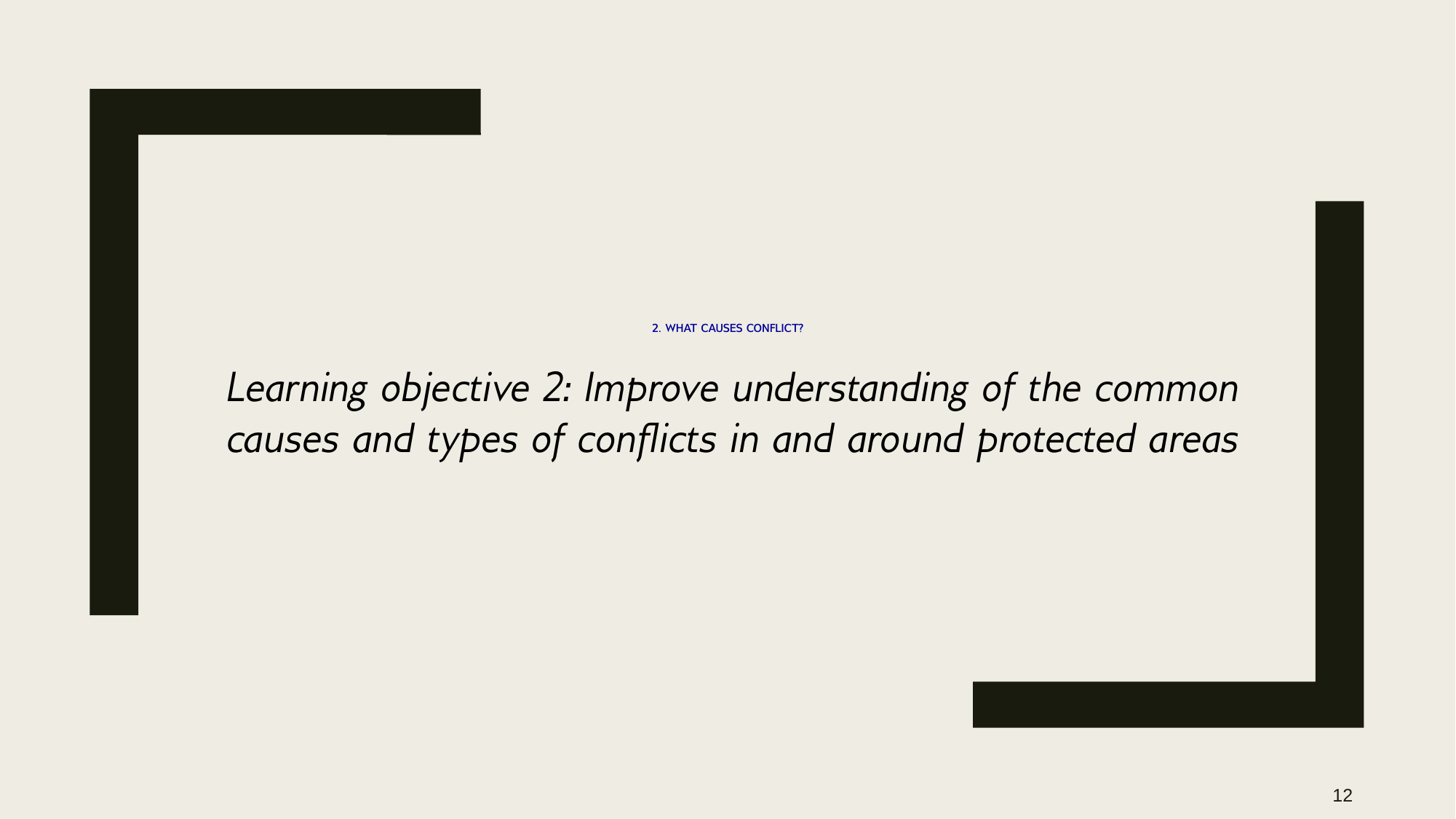

# 2. What causes conflict?
Learning objective 2: Improve understanding of the common causes and types of conflicts in and around protected areas

12